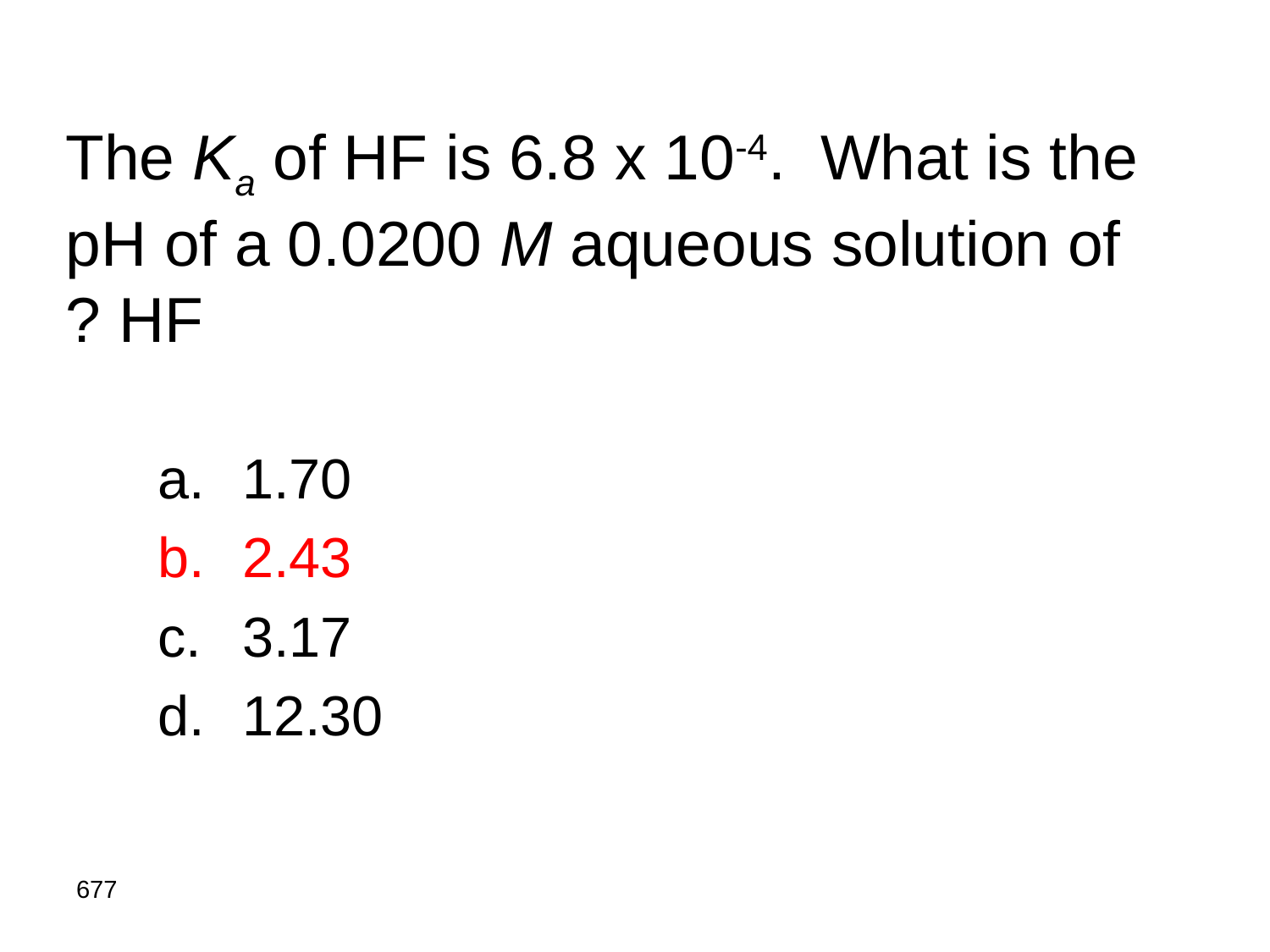

# The Ka of HF is 6.8 x 10-4.  What is the pH of a 0.0200 M aqueous solution of HF ?
1.70
2.43
3.17
12.30
677